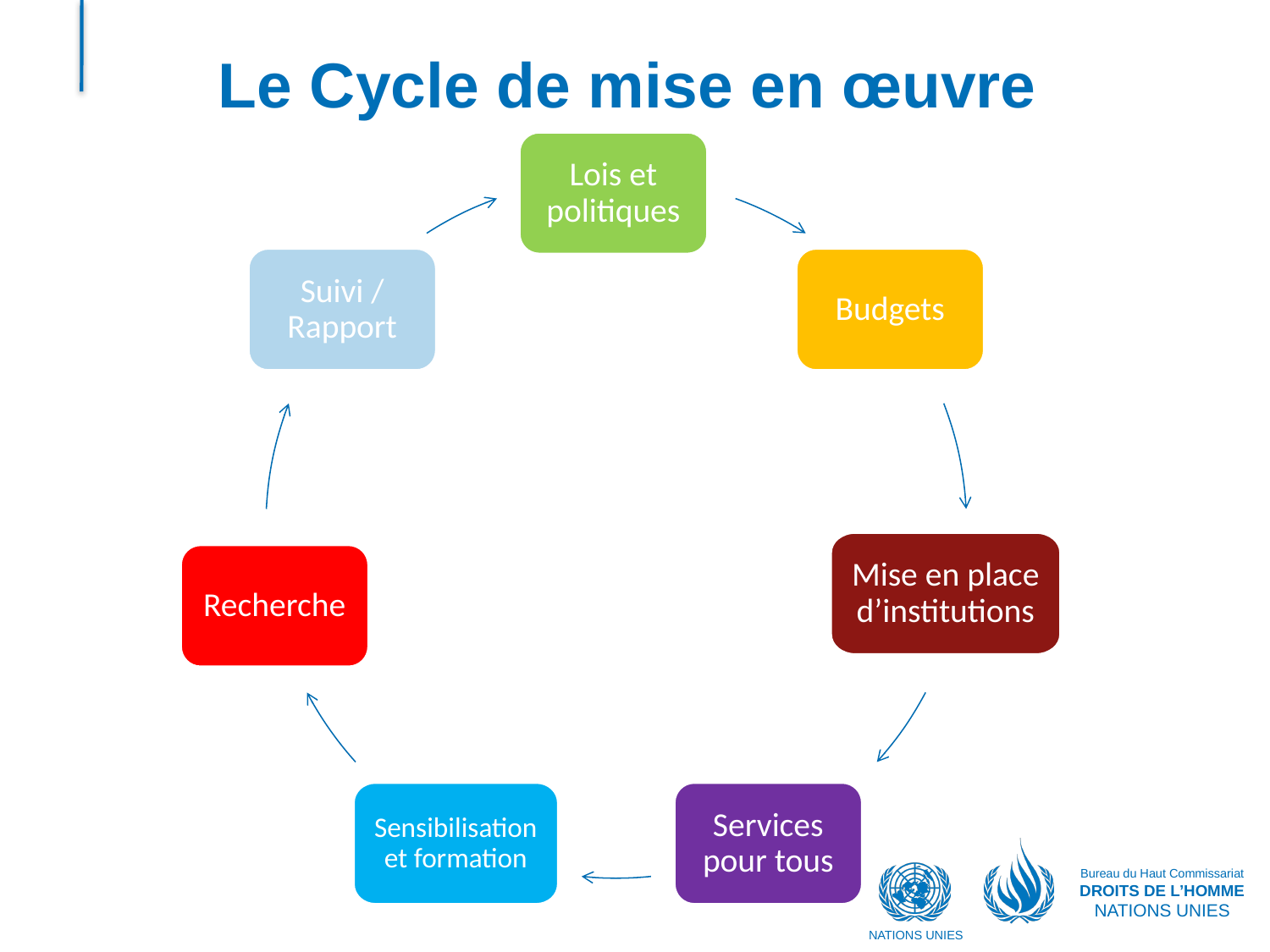

# Le Cycle de mise en œuvre
Lois et politiques

Suivi / Rapport
Budgets
Mise en place d’institutions
Recherche
Sensibilisation et formation
Services pour tous
Bureau du Haut Commissariat
DROITS DE L’HOMME
NATIONS UNIES
NATIONS UNIES